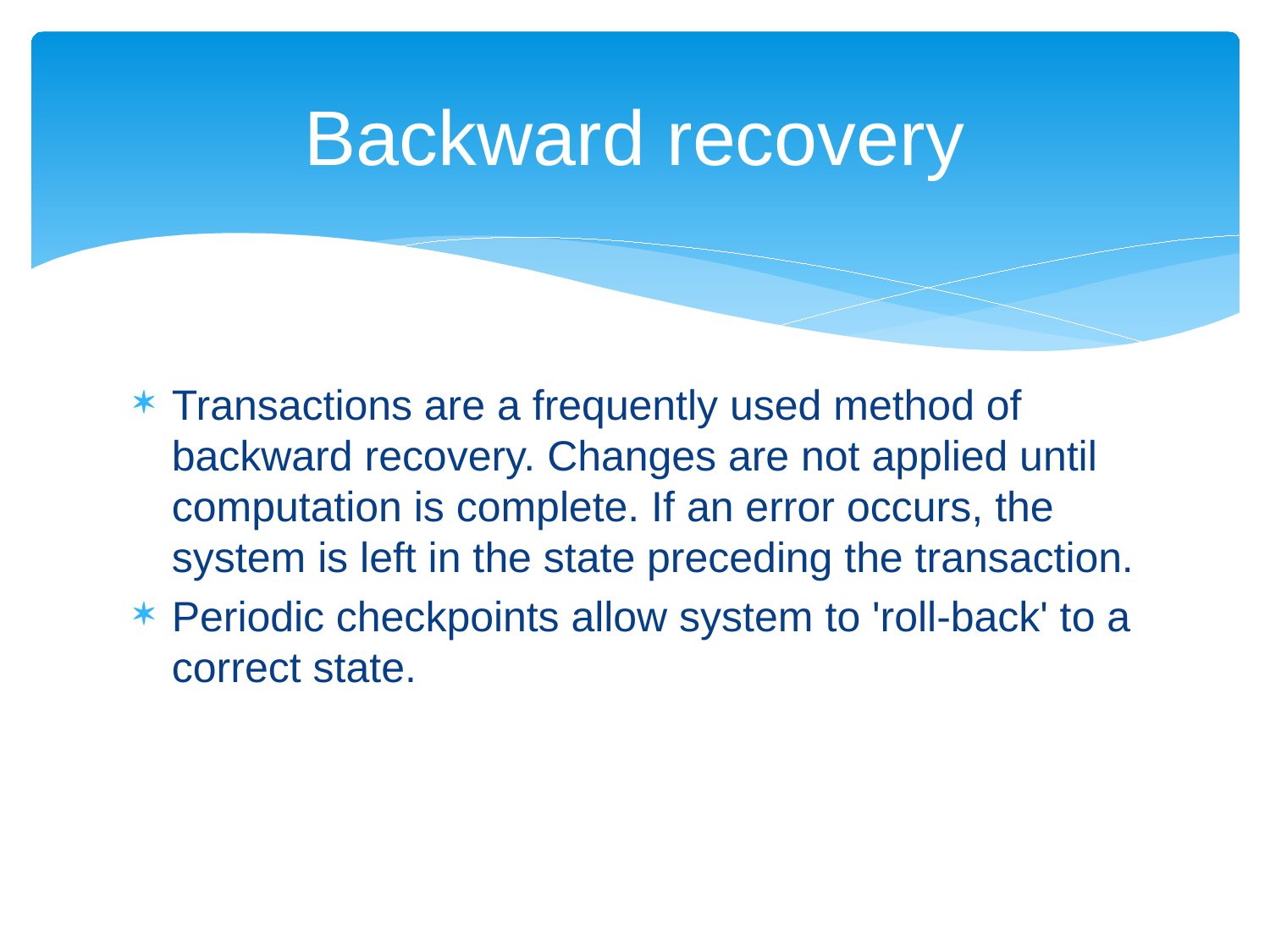

# Backward recovery
Transactions are a frequently used method of backward recovery. Changes are not applied until computation is complete. If an error occurs, the system is left in the state preceding the transaction.
Periodic checkpoints allow system to 'roll-back' to a correct state.